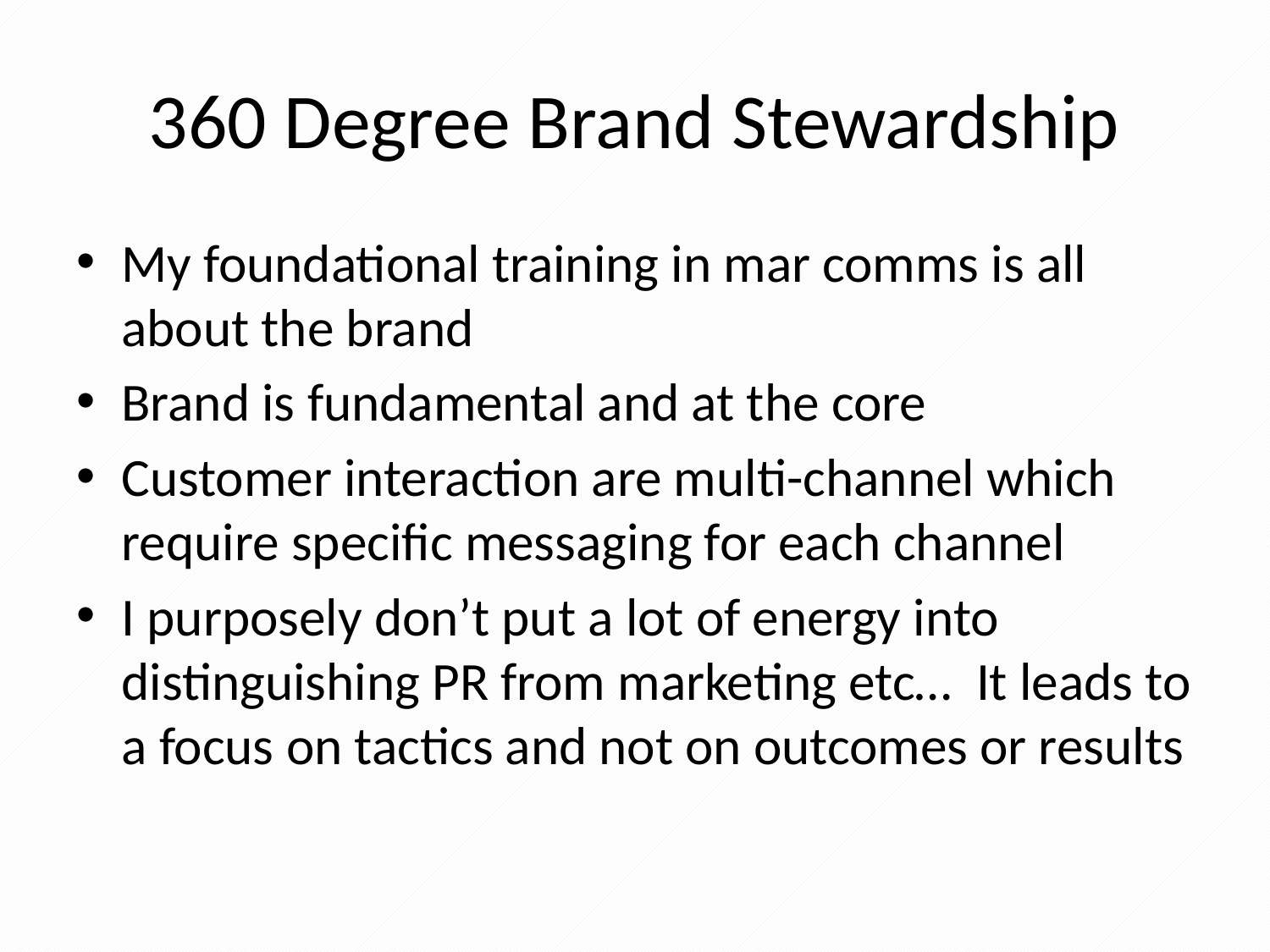

# 360 Degree Brand Stewardship
My foundational training in mar comms is all about the brand
Brand is fundamental and at the core
Customer interaction are multi-channel which require specific messaging for each channel
I purposely don’t put a lot of energy into distinguishing PR from marketing etc…  It leads to a focus on tactics and not on outcomes or results